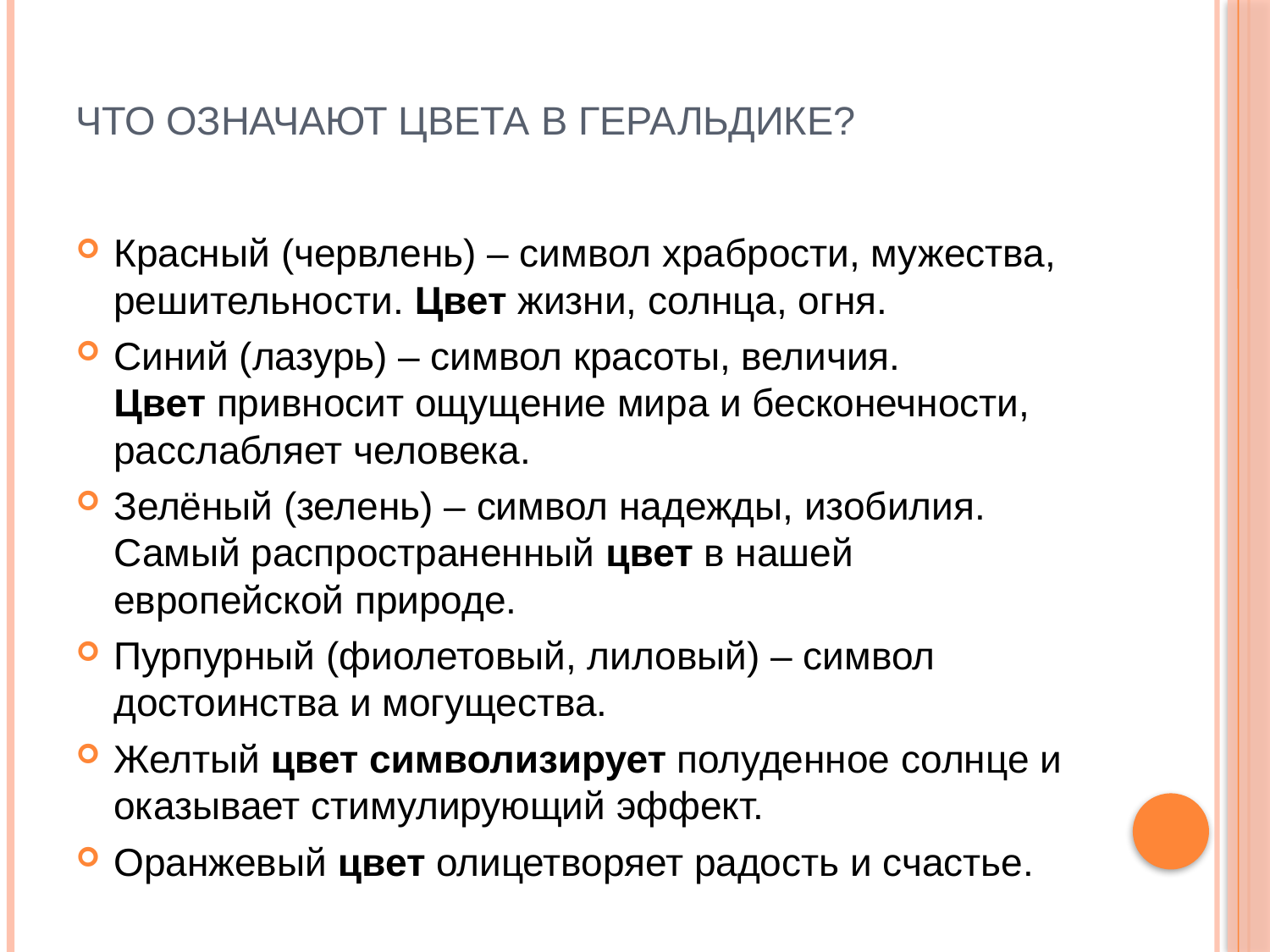

# Что означают цвета в геральдике?
Красный (червлень) – символ храбрости, мужества, решительности. Цвет жизни, солнца, огня.
Синий (лазурь) – символ красоты, величия. Цвет привносит ощущение мира и бесконечности, расслабляет человека.
Зелёный (зелень) – символ надежды, изобилия. Самый распространенный цвет в нашей европейской природе.
Пурпурный (фиолетовый, лиловый) – символ достоинства и могущества.
Желтый цвет символизирует полуденное солнце и оказывает стимулирующий эффект.
Оранжевый цвет олицетворяет радость и счастье.